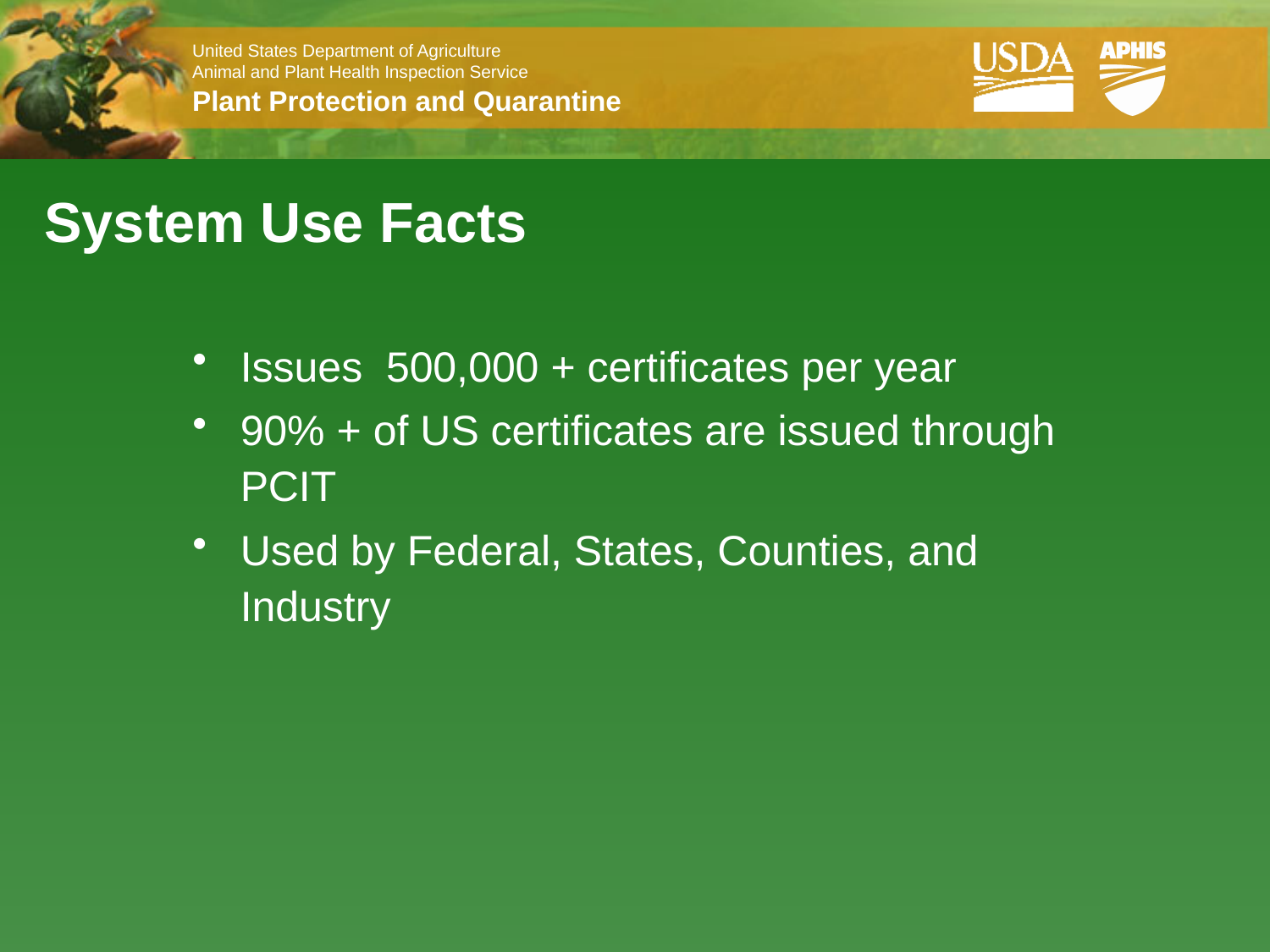

# System Use Facts
Issues  500,000 + certificates per year
90% + of US certificates are issued through PCIT
Used by Federal, States, Counties, and Industry